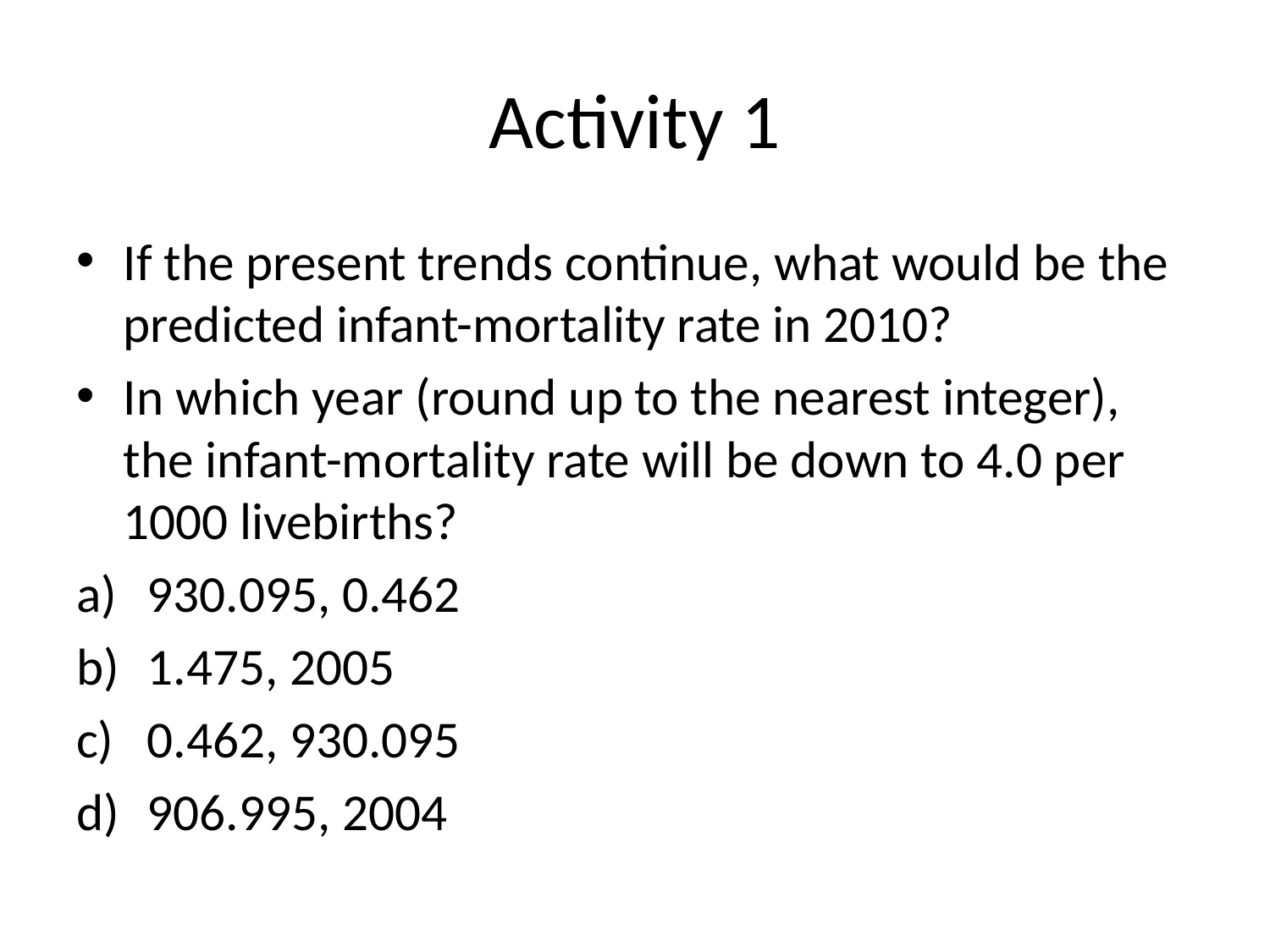

# Activity 1
If the present trends continue, what would be the predicted infant-mortality rate in 2010?
In which year (round up to the nearest integer), the infant-mortality rate will be down to 4.0 per 1000 livebirths?
930.095, 0.462
1.475, 2005
0.462, 930.095
906.995, 2004